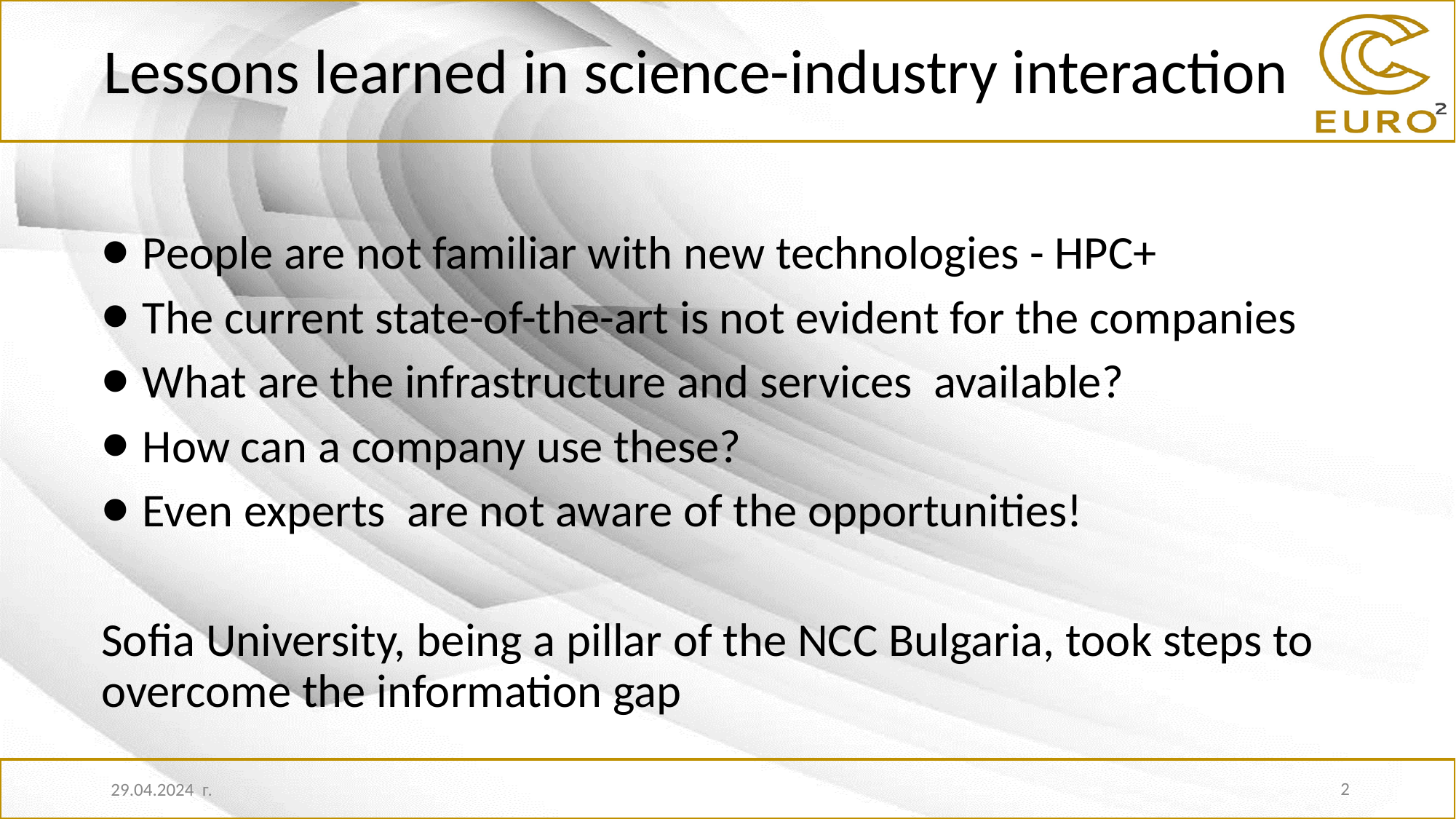

# Lessons learned in science-industry interaction
 People are not familiar with new technologies - HPC+
 The current state-of-the-art is not evident for the companies
 What are the infrastructure and services  available?
 How can a company use these?
 Even experts  are not aware of the opportunities!

Sofia University, being a pillar of the NCC Bulgaria, took steps to overcome the information gap
2
29.04.2024  г.